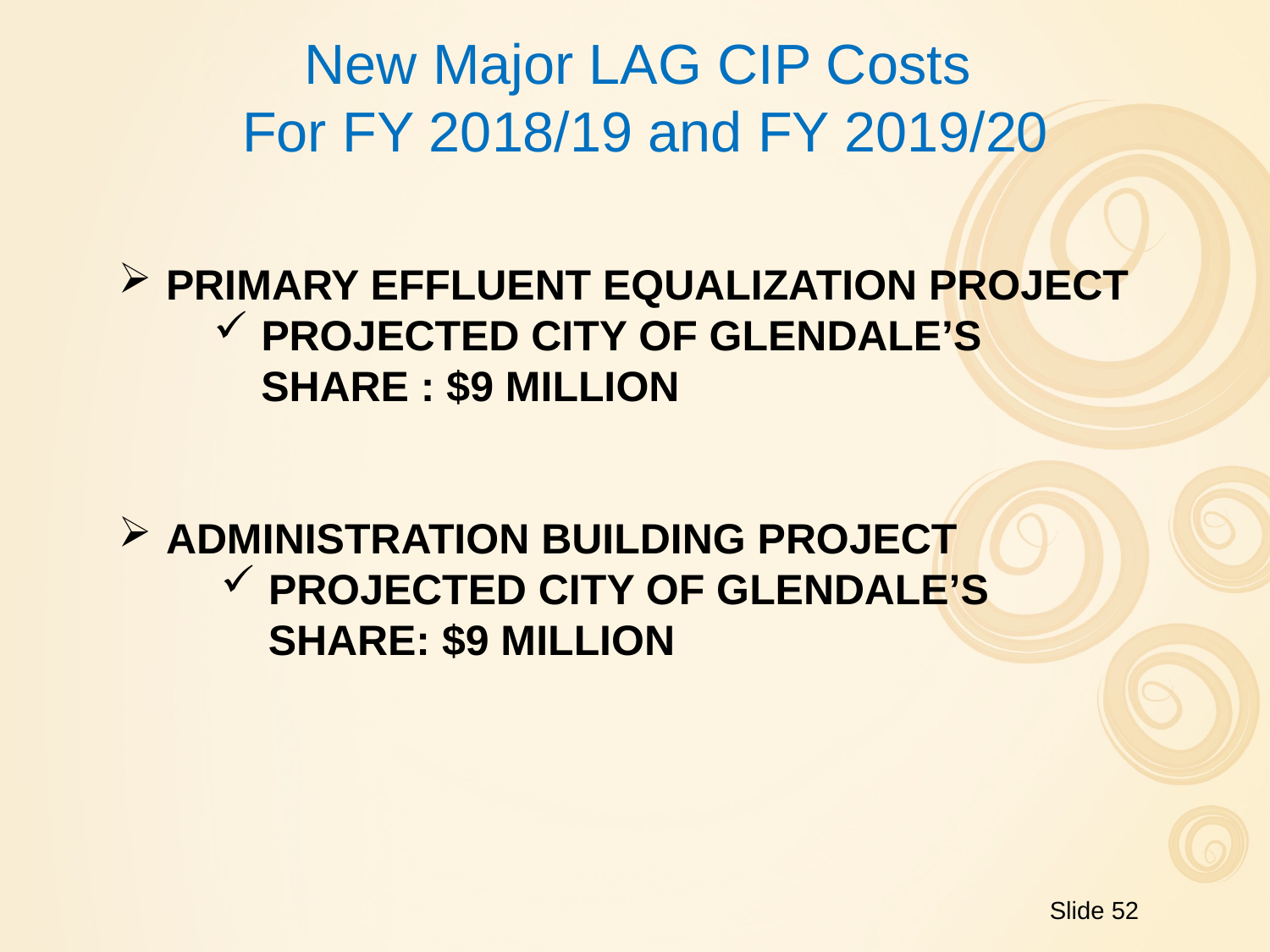

# New Major LAG CIP Costs For FY 2018/19 and FY 2019/20

PRIMARY EFFLUENT EQUALIZATION PROJECT
PROJECTED CITY OF GLENDALE’S
    SHARE : $9 MILLION

ADMINISTRATION BUILDING PROJECT
PROJECTED CITY OF GLENDALE’S
    SHARE: $9 MILLION

Slide 52